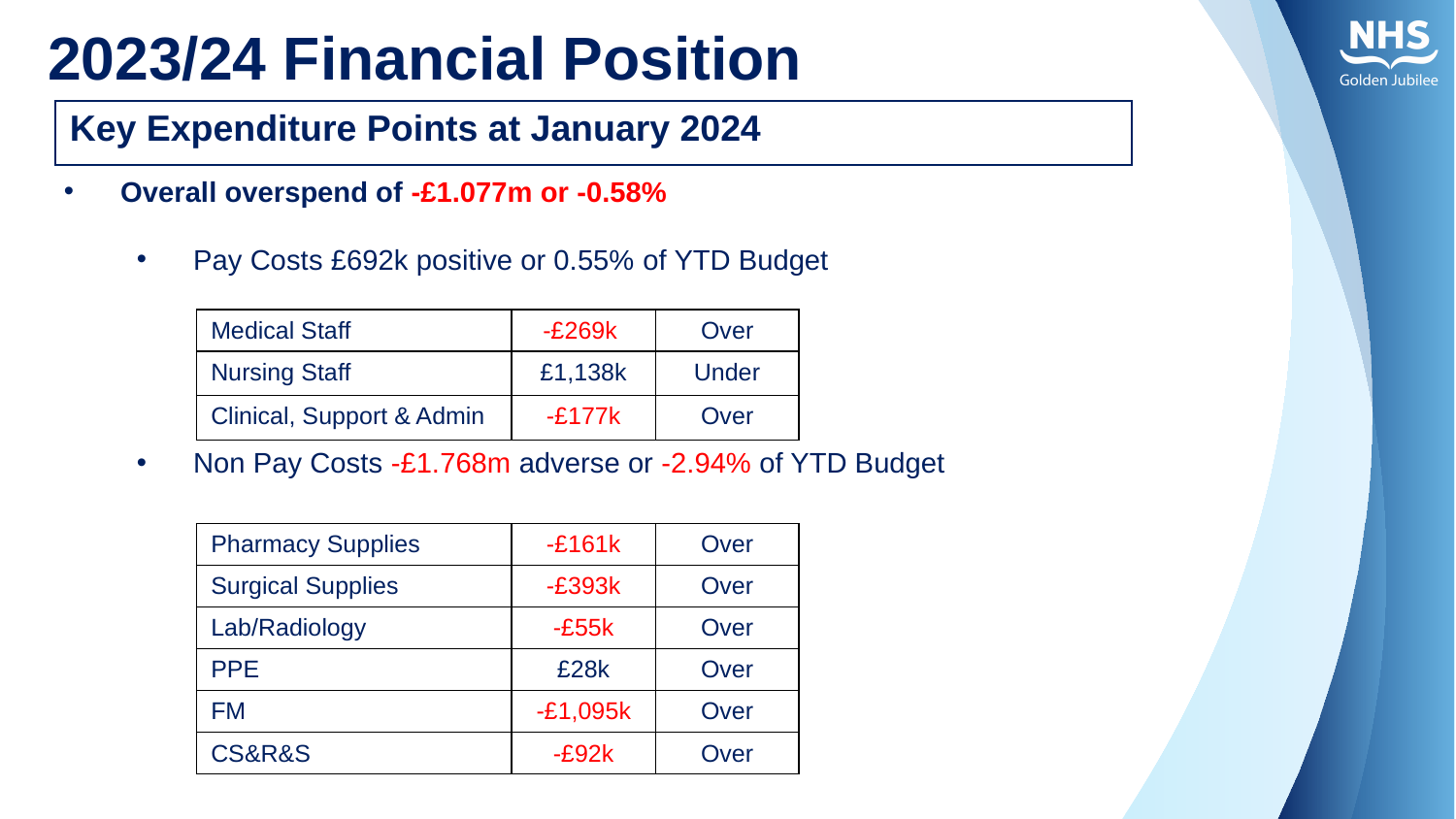

# 2023/24 Financial Position
| Key Expenditure Points at January 2024 |
| --- |
Overall overspend of -£1.077m or -0.58%

Pay Costs £692k positive or 0.55% of YTD Budget

Non Pay Costs -£1.768m adverse or -2.94% of YTD Budget

| Medical Staff | -£269k | Over |
| --- | --- | --- |
| Nursing Staff | £1,138k | Under |
| Clinical, Support & Admin | -£177k | Over |
| Pharmacy Supplies | -£161k | Over |
| --- | --- | --- |
| Surgical Supplies | -£393k | Over |
| Lab/Radiology | -£55k | Over |
| PPE | £28k | Over |
| FM | -£1,095k | Over |
| CS&R&S | -£92k | Over |